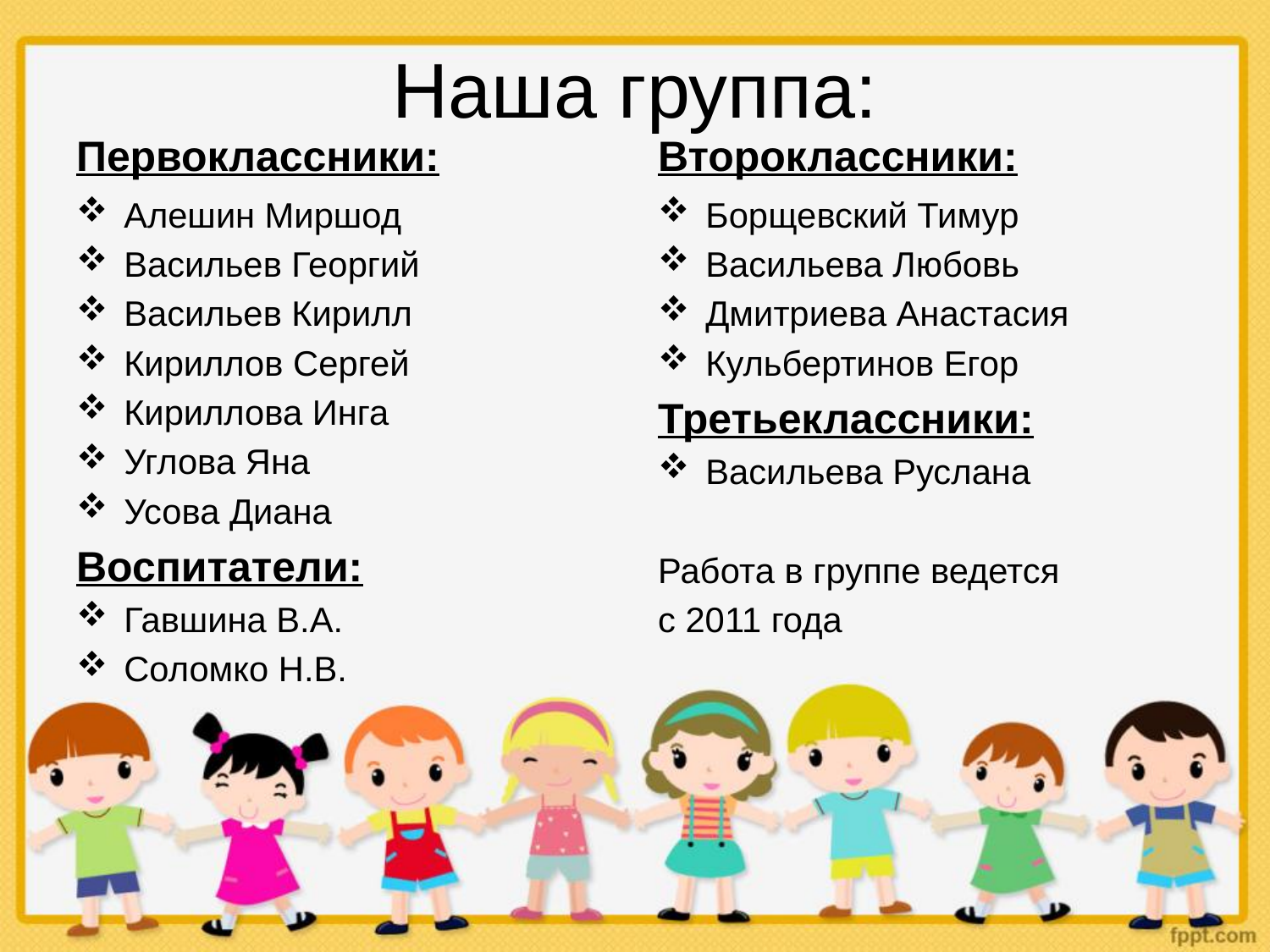

# Наша группа:
Первоклассники:
Второклассники:
Алешин Миршод
Васильев Георгий
Васильев Кирилл
Кириллов Сергей
Кириллова Инга
Углова Яна
Усова Диана
Воспитатели:
Гавшина В.А.
Соломко Н.В.
Борщевский Тимур
Васильева Любовь
Дмитриева Анастасия
Кульбертинов Егор
Третьеклассники:
Васильева Руслана

Работа в группе ведется
с 2011 года